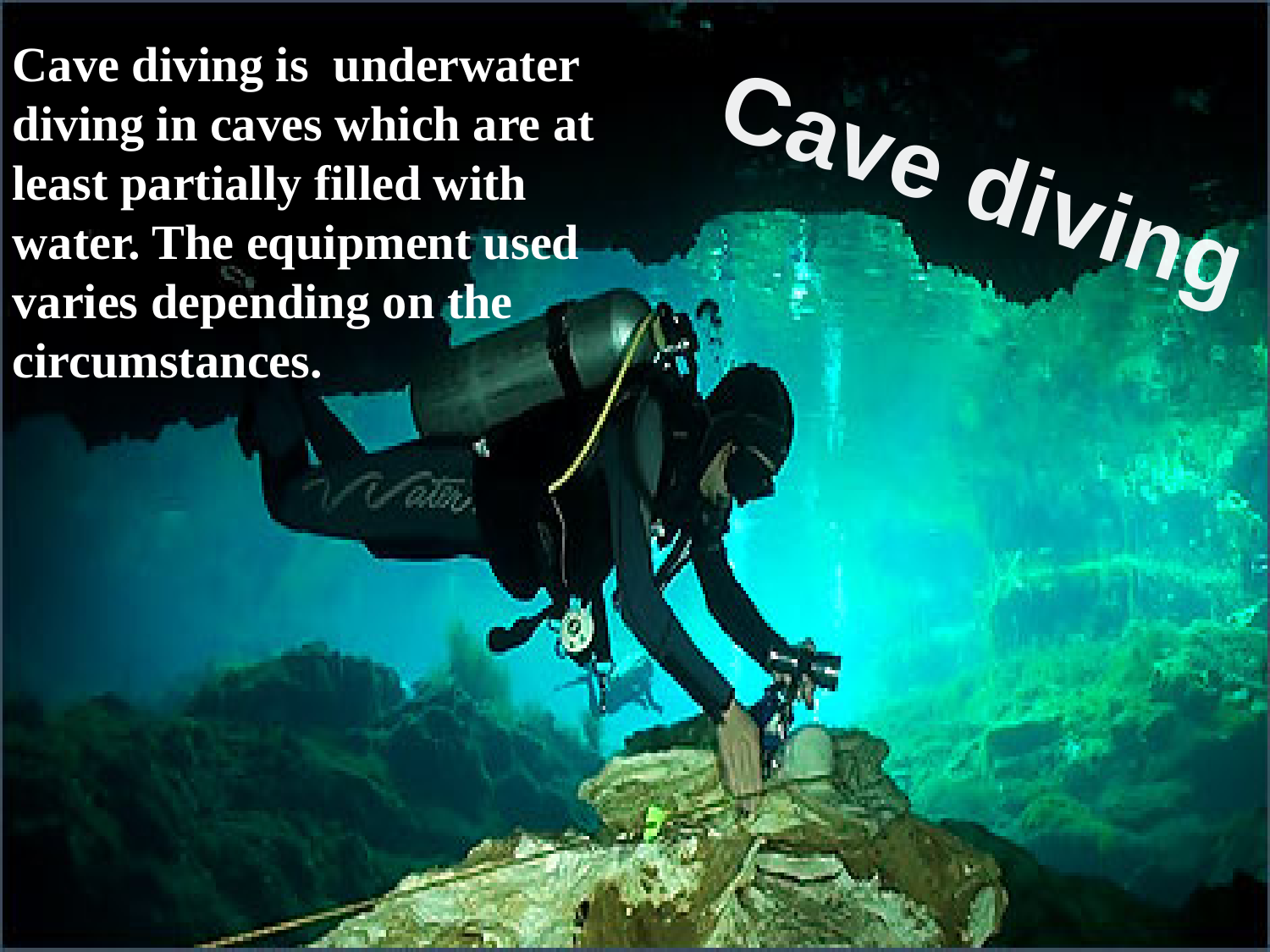

Cave diving is  underwater diving in caves which are at least partially filled with water. The equipment used varies depending on the circumstances.
Cave diving